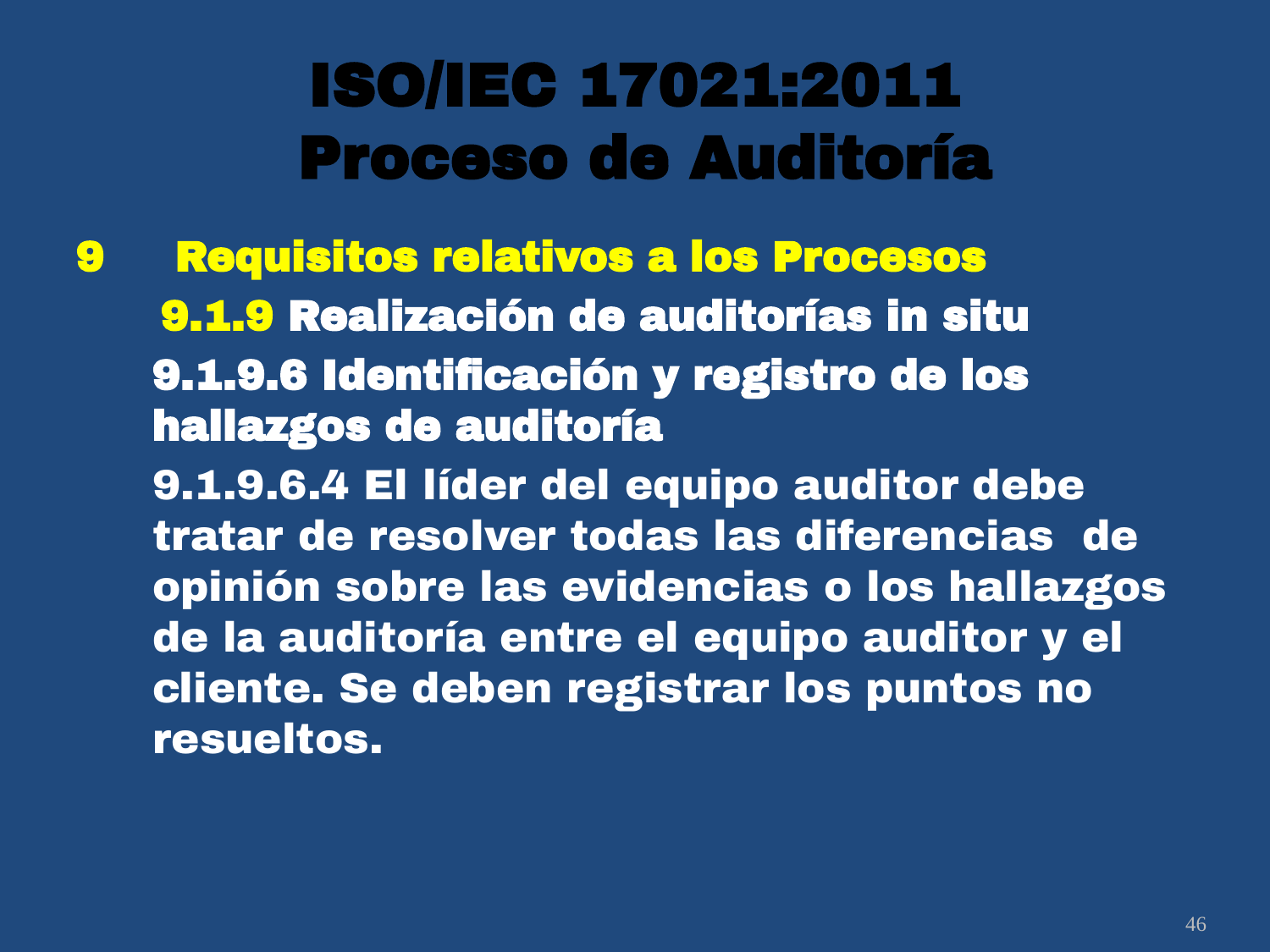

# ISO/IEC 17021:2011 Proceso de Auditoría
9	 Requisitos relativos a los Procesos
	9.1.9 Realización de auditorías in situ
	9.1.9.6 Identificación y registro de los hallazgos de auditoría
	9.1.9.6.4 El líder del equipo auditor debe tratar de resolver todas las diferencias  de opinión sobre las evidencias o los hallazgos de la auditoría entre el equipo auditor y el cliente. Se deben registrar los puntos no resueltos.
46